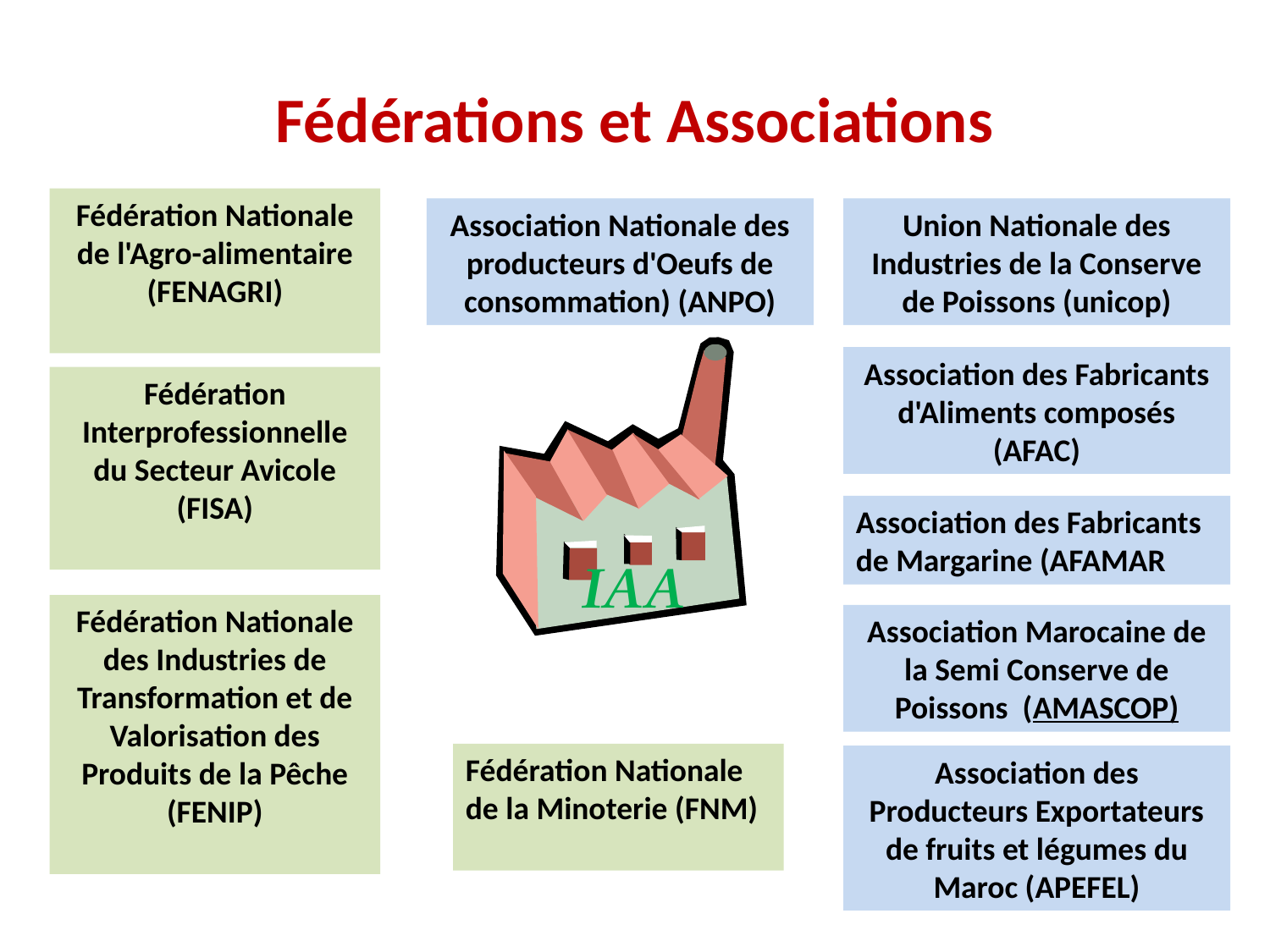

# Fédérations et Associations
Fédération Nationale de l'Agro-alimentaire (FENAGRI)

Association Nationale des producteurs d'Oeufs de consommation) (ANPO)
Union Nationale des Industries de la Conserve de Poissons (unicop)

Association des Fabricants
d'Aliments composés (AFAC)
Fédération Interprofessionnelle du Secteur Avicole (FISA)

Association des Fabricants de Margarine (AFAMAR
IAA
Fédération Nationale des Industries de Transformation et de Valorisation des Produits de la Pêche (FENIP)

Association Marocaine de la Semi Conserve de Poissons  (AMASCOP)
Fédération Nationale de la Minoterie (FNM)

Association des Producteurs Exportateurs de fruits et légumes du Maroc (APEFEL)